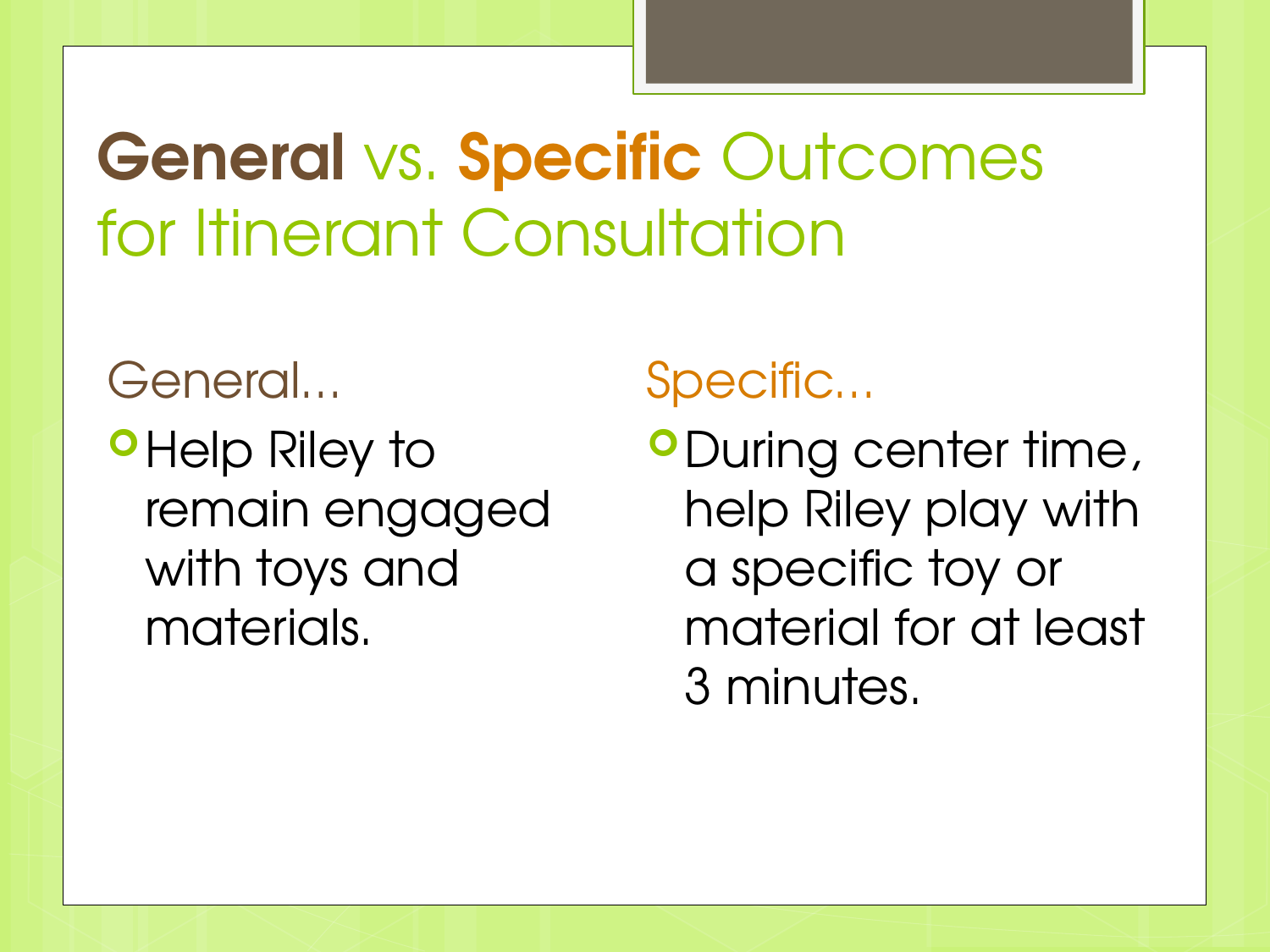

General vs. Specific Outcomes
for Itinerant Consultation

General…
Help Riley to remain engaged with toys and materials.

Specific…
During center time, help Riley play with a specific toy or material for at least 3 minutes.